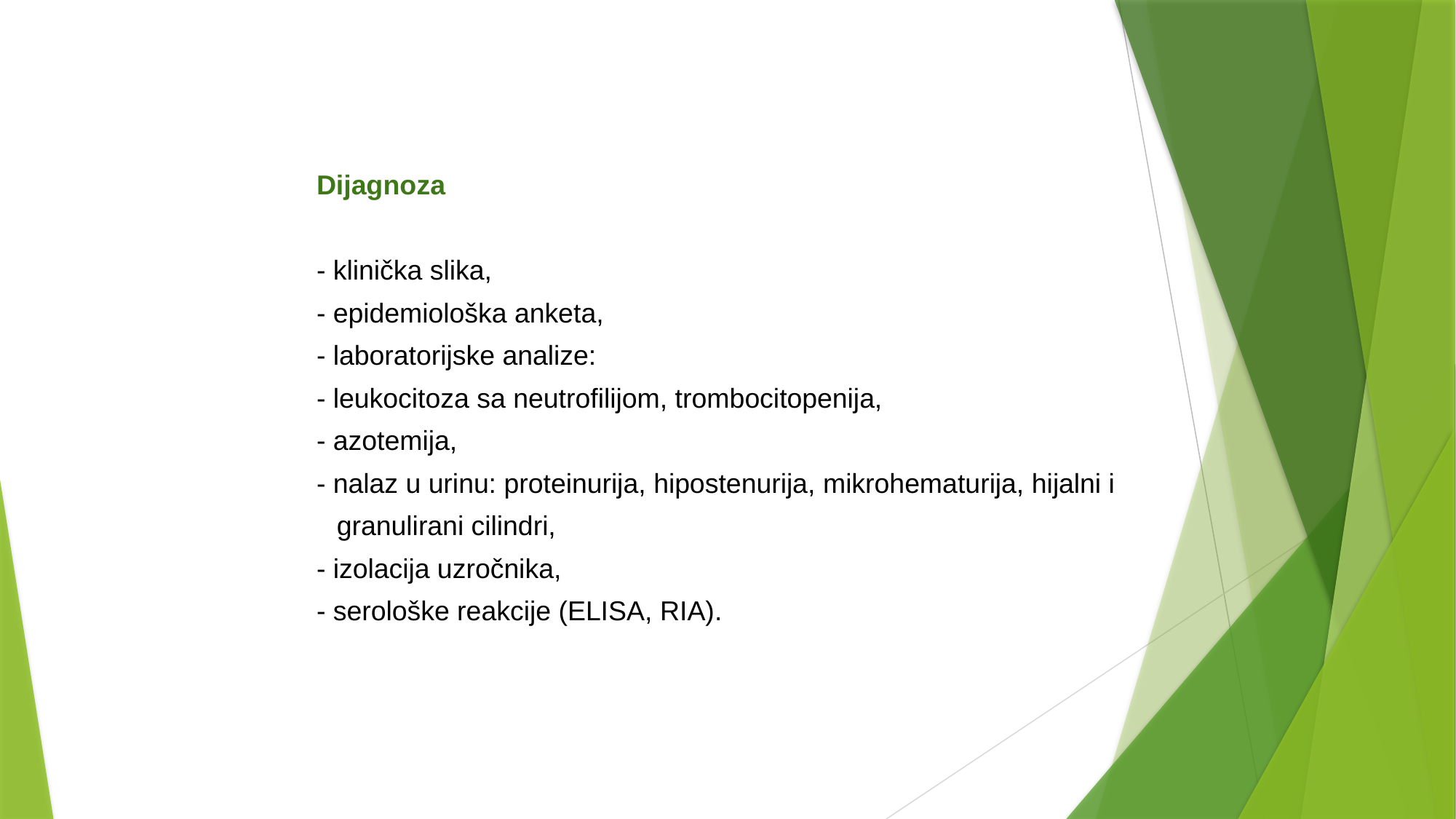

Dijagnoza

- klinička slika,
- epidemiološka anketa,
- laboratorijske analize:
- leukocitoza sa neutrofilijom, trombocitopenija,
- azotemija,
- nalaz u urinu: proteinurija, hipostenurija, mikrohematurija, hijalni i granulirani cilindri,
- izolacija uzročnika,
- serološke reakcije (ELISA, RIA).